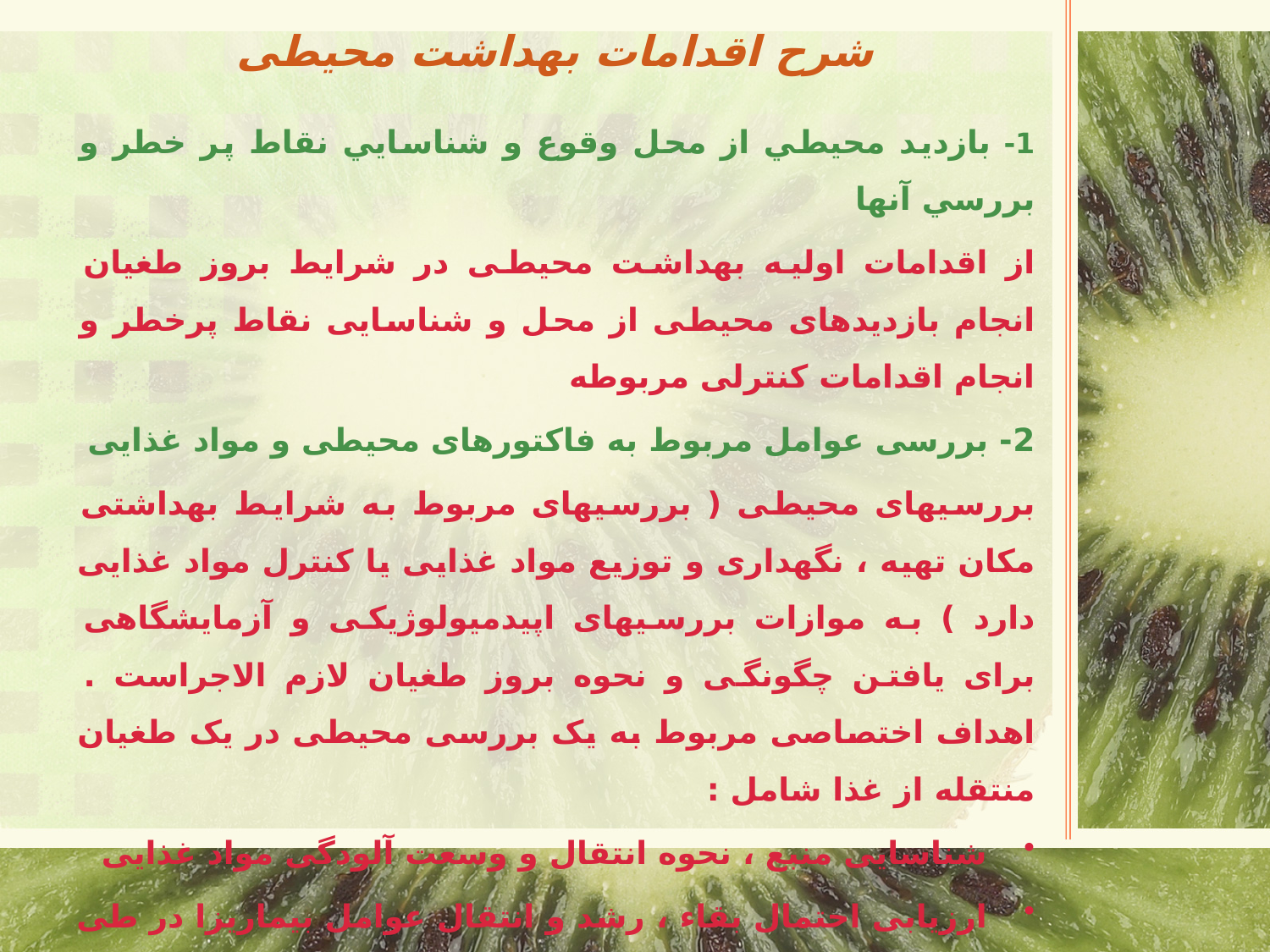

# شرح اقدامات بهداشت محیطی
1- بازديد محيطي از محل وقوع و شناسايي نقاط پر خطر و بررسي آنها
از اقدامات اولیه بهداشت محیطی در شرایط بروز طغیان انجام بازدیدهای محیطی از محل و شناسایی نقاط پرخطر و انجام اقدامات کنترلی مربوطه
2- بررسی عوامل مربوط به فاکتورهای محیطی و مواد غذایی
بررسیهای محیطی ( بررسیهای مربوط به شرایط بهداشتی مکان تهیه ، نگهداری و توزیع مواد غذایی یا کنترل مواد غذایی دارد ) به موازات بررسیهای اپیدمیولوژیکی و آزمایشگاهی برای یافتن چگونگی و نحوه بروز طغیان لازم الاجراست . اهداف اختصاصی مربوط به یک بررسی محیطی در یک طغیان منتقله از غذا شامل :
شناسایی منبع ، نحوه انتقال و وسعت آلودگی مواد غذایی
ارزیابی احتمال بقاء ، رشد و انتقال عوامل بیماریزا در طی آماده سازی ، حمل و نقل و نگهداری غذا
تعیین و اجرای مداخلات اصلاحی